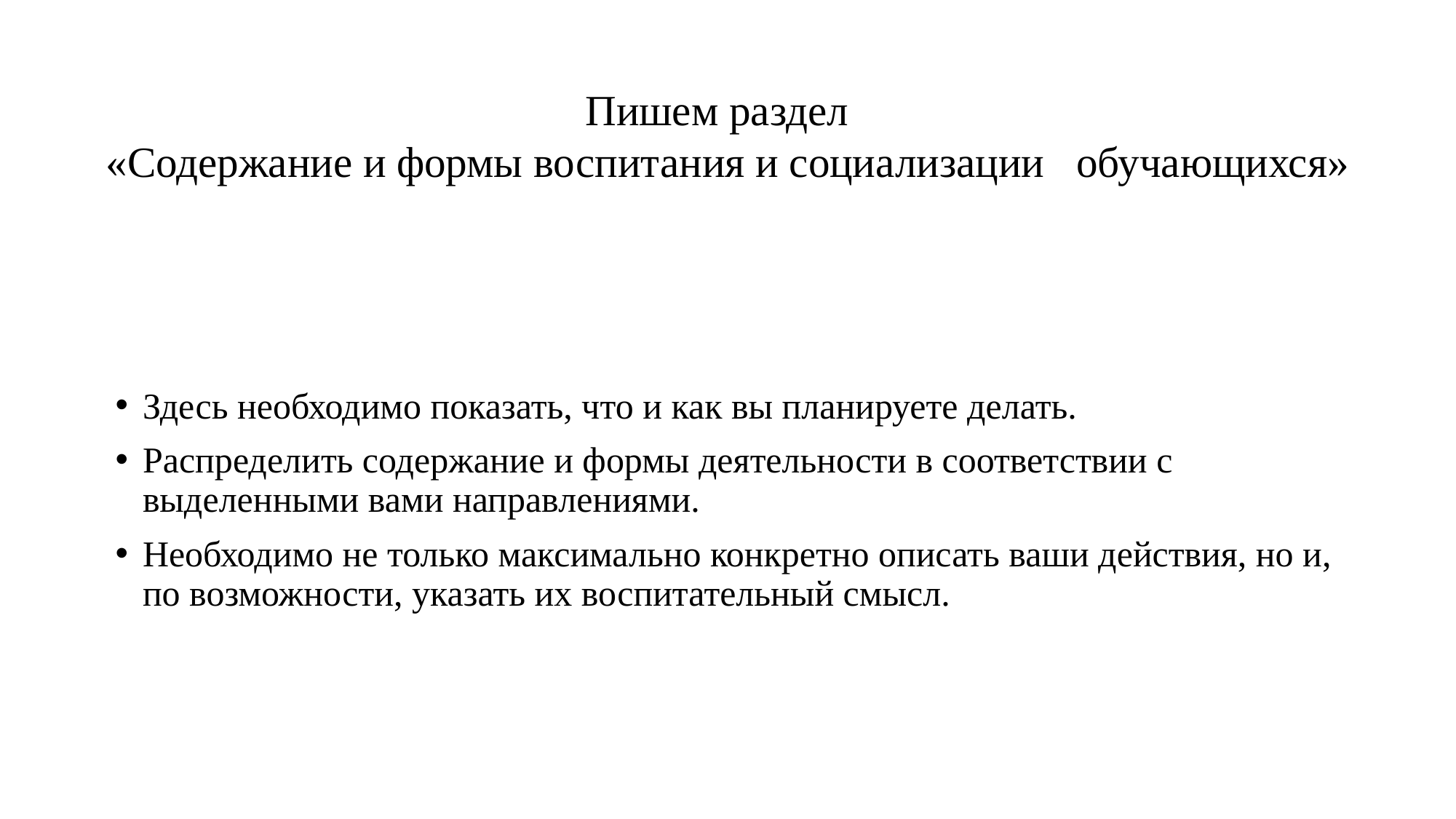

# Пишем раздел «Содержание и формы воспитания и социализации   обучающихся»

Здесь необходимо показать, что и как вы планируете делать.
Распределить содержание и формы деятельности в соответствии с выделенными вами направлениями.
Необходимо не только максимально конкретно описать ваши действия, но и, по возможности, указать их воспитательный смысл.